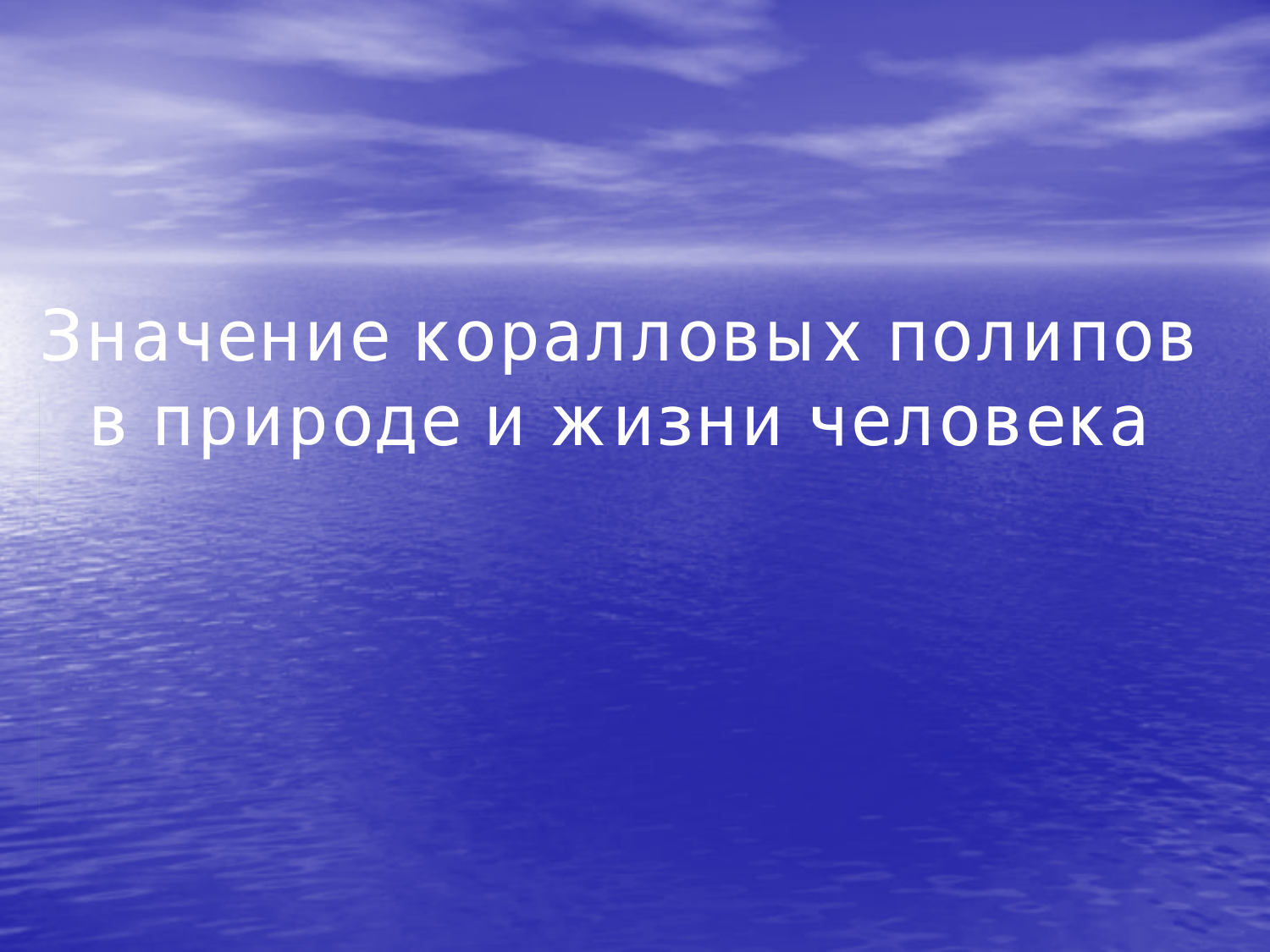

# Значение коралловых полипов в природе и жизни человека